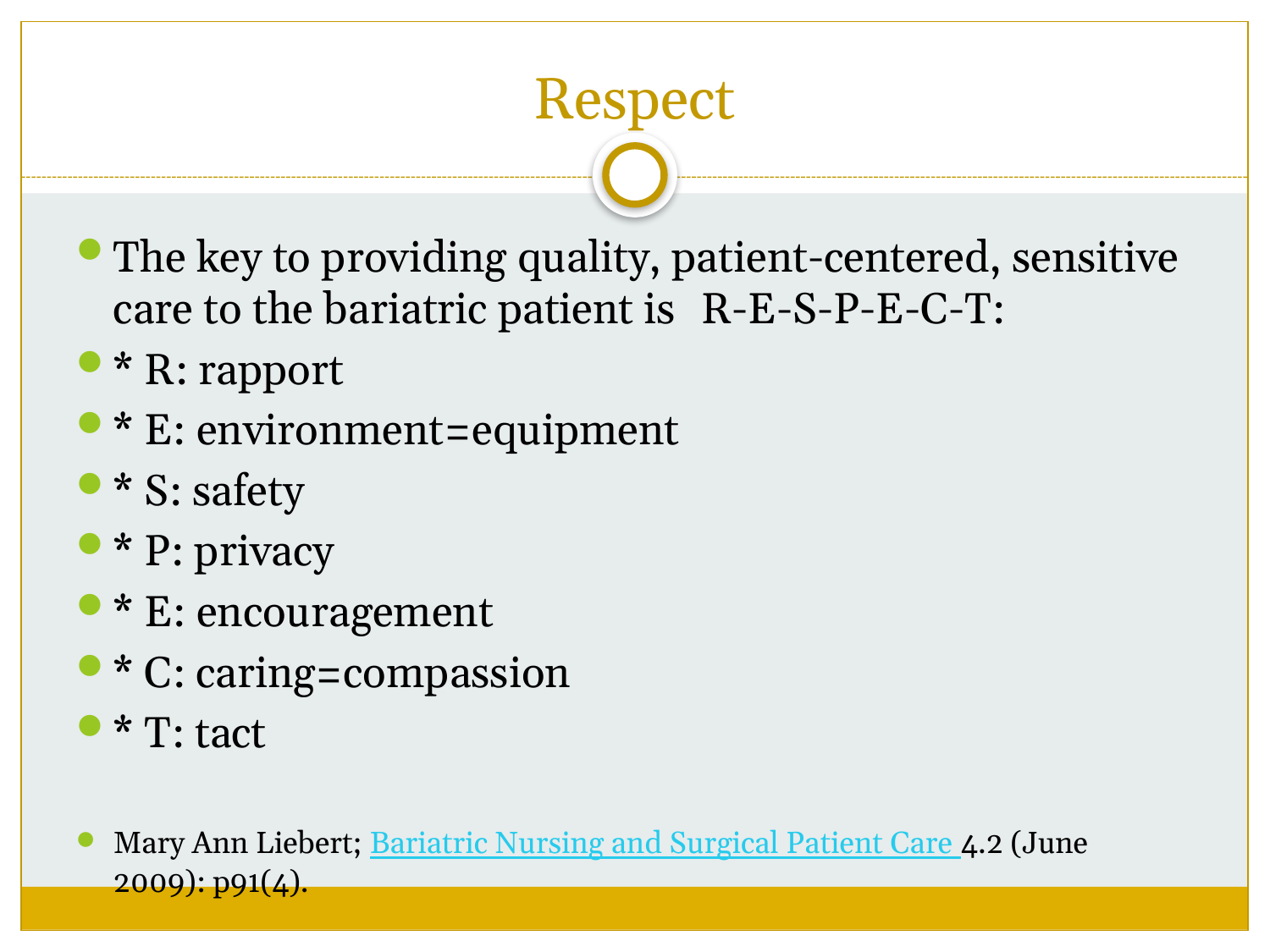

# Respect
The key to providing quality, patient-centered, sensitive care to the bariatric patient is	 R-E-S-P-E-C-T:
* R: rapport
* E: environment=equipment
* S: safety
* P: privacy
* E: encouragement
* C: caring=compassion
* T: tact

Mary Ann Liebert; Bariatric Nursing and Surgical Patient Care 4.2 (June 2009): p91(4).